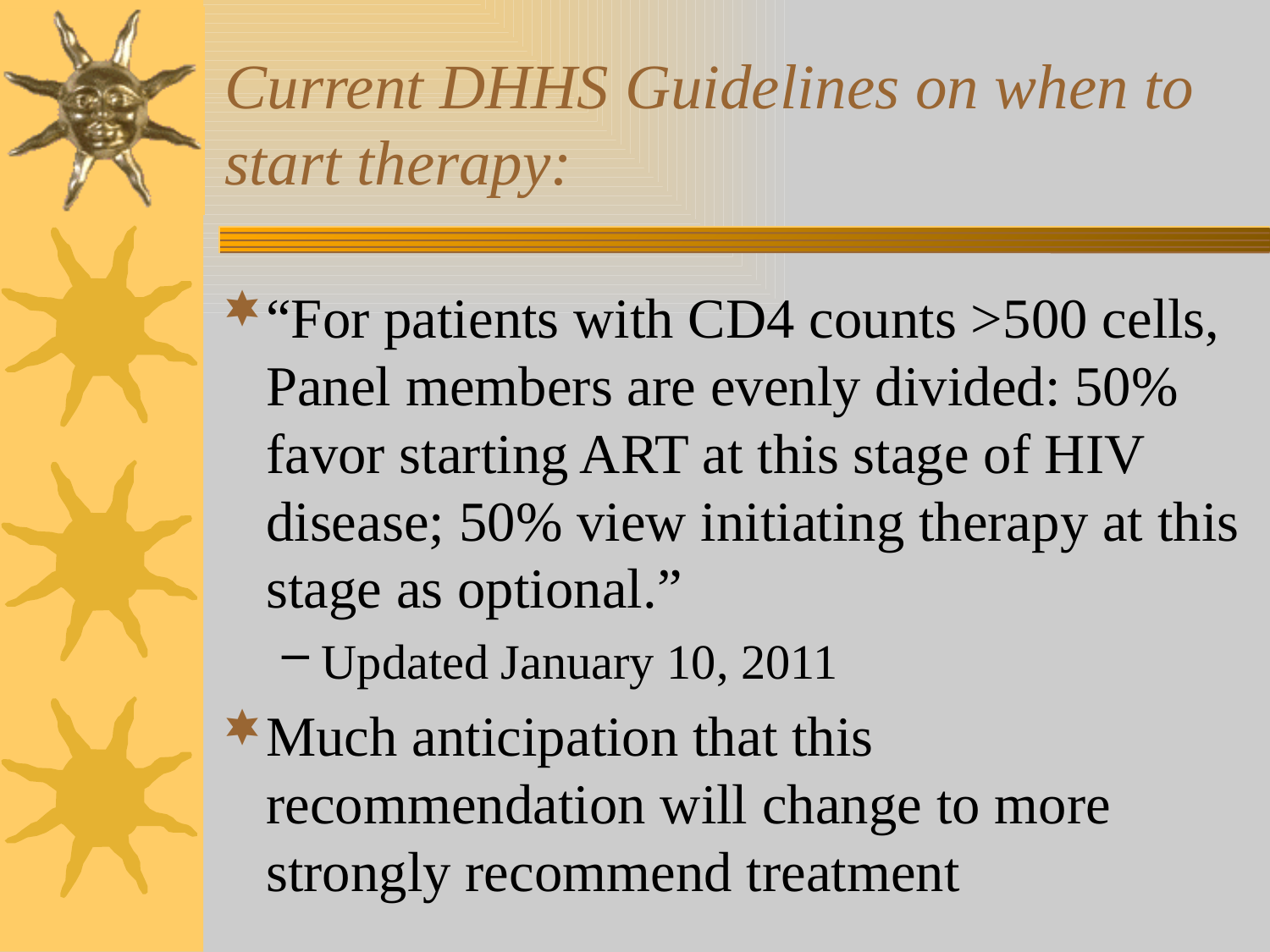

# Current DHHS Guidelines on when to start therapy:
“For patients with CD4 counts >500 cells, Panel members are evenly divided: 50% favor starting ART at this stage of HIV disease; 50% view initiating therapy at this stage as optional.”
Updated January 10, 2011
Much anticipation that this recommendation will change to more strongly recommend treatment